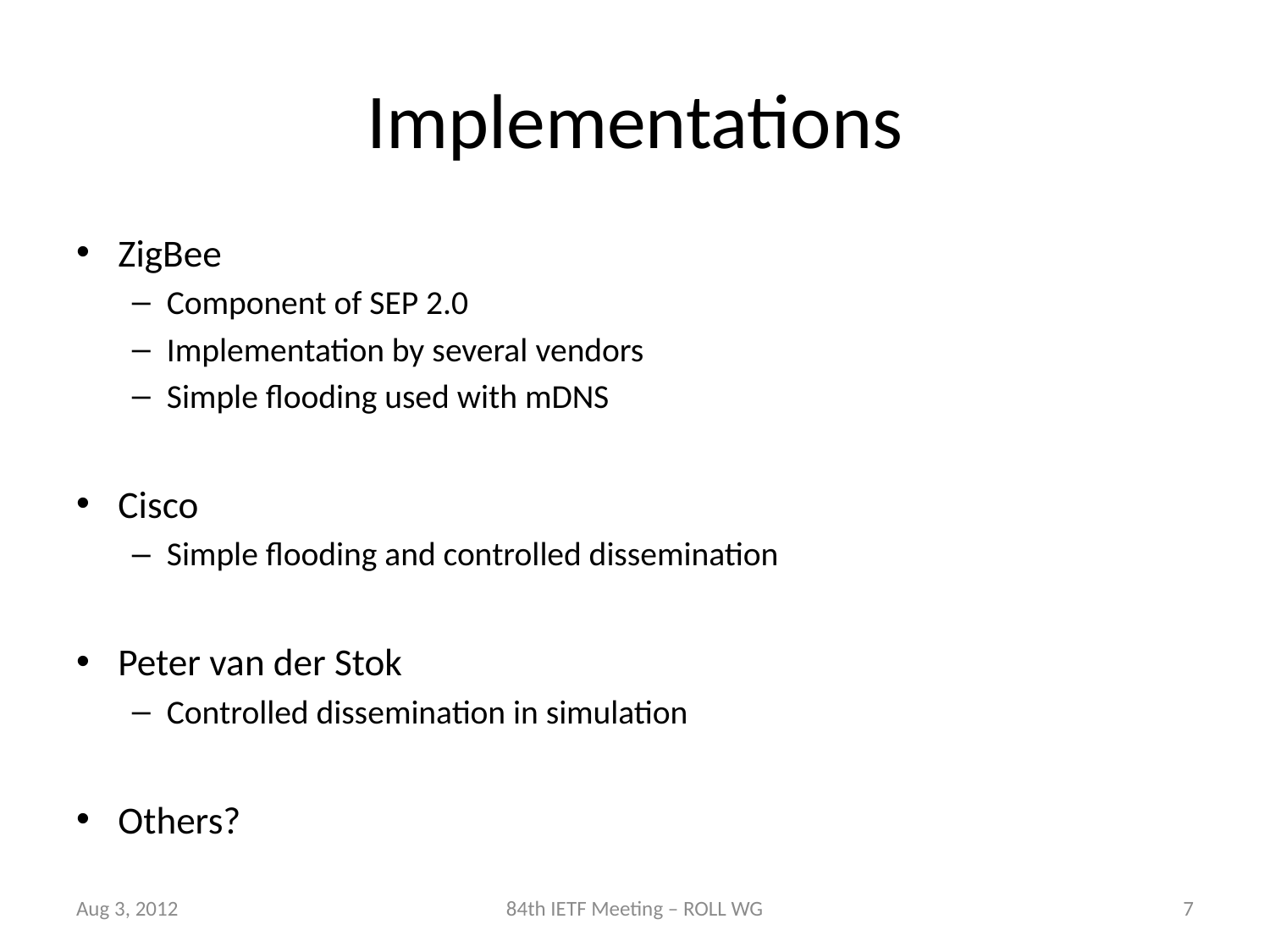

# Implementations
ZigBee
Component of SEP 2.0
Implementation by several vendors
Simple flooding used with mDNS

Cisco
Simple flooding and controlled dissemination

Peter van der Stok
Controlled dissemination in simulation

Others?
Aug 3, 2012
84th IETF Meeting – ROLL WG
7